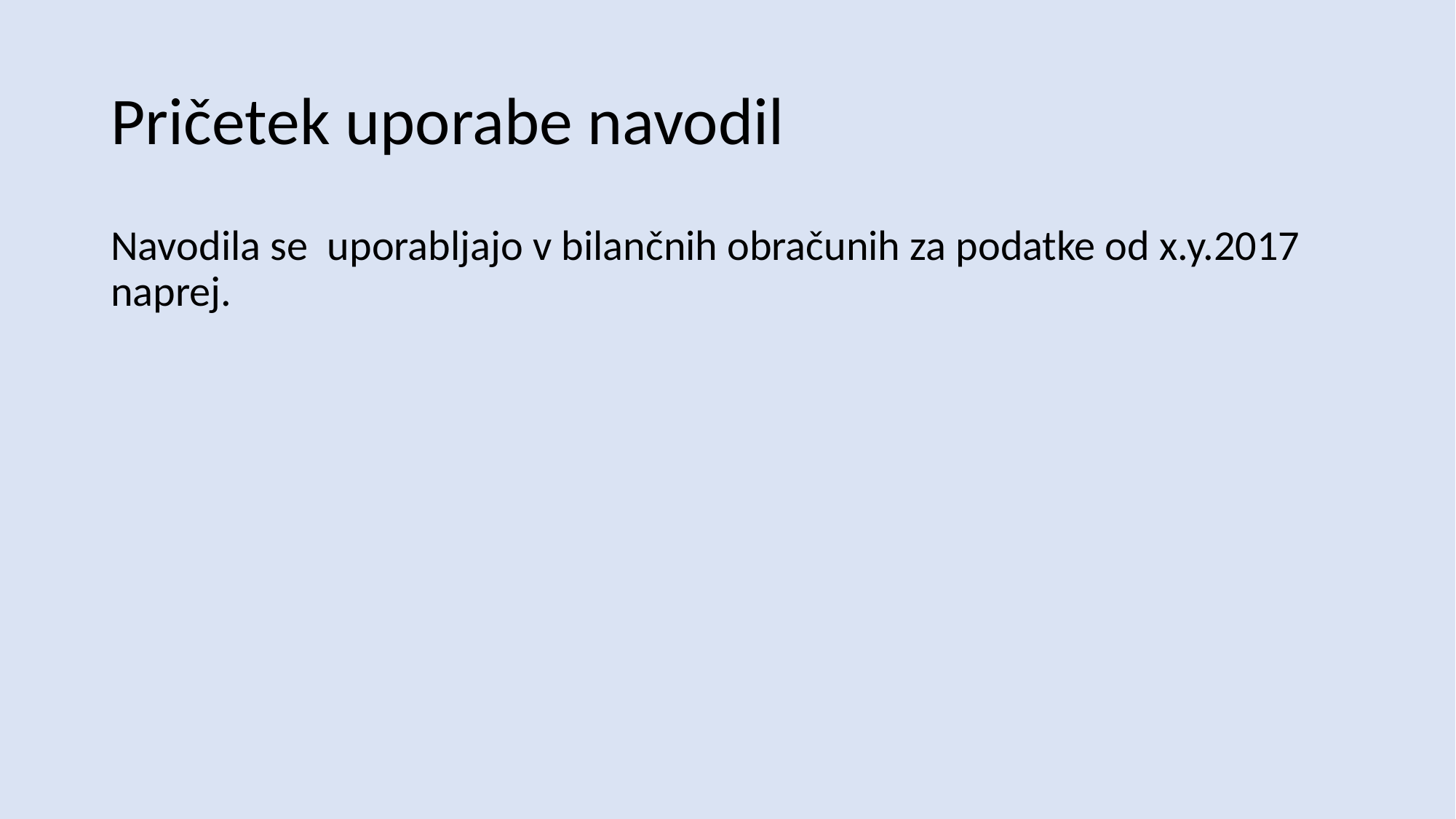

# Pričetek uporabe navodil
Navodila se  uporabljajo v bilančnih obračunih za podatke od x.y.2017 naprej.